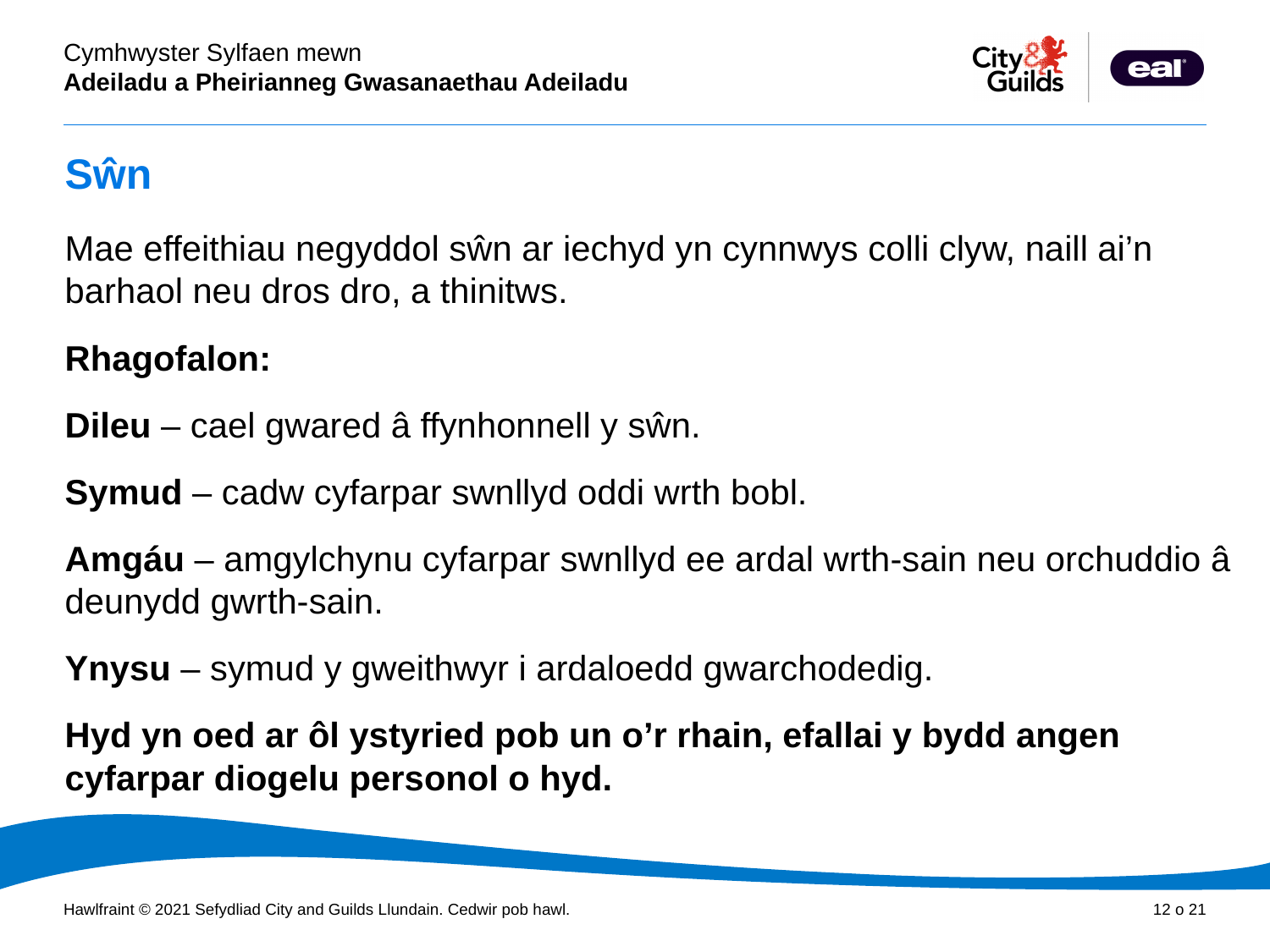

# Sŵn
Mae effeithiau negyddol sŵn ar iechyd yn cynnwys colli clyw, naill ai’n barhaol neu dros dro, a thinitws.
Rhagofalon:
Dileu – cael gwared â ffynhonnell y sŵn.
Symud – cadw cyfarpar swnllyd oddi wrth bobl.
Amgáu – amgylchynu cyfarpar swnllyd ee ardal wrth-sain neu orchuddio â deunydd gwrth-sain.
Ynysu – symud y gweithwyr i ardaloedd gwarchodedig.
Hyd yn oed ar ôl ystyried pob un o’r rhain, efallai y bydd angen cyfarpar diogelu personol o hyd.